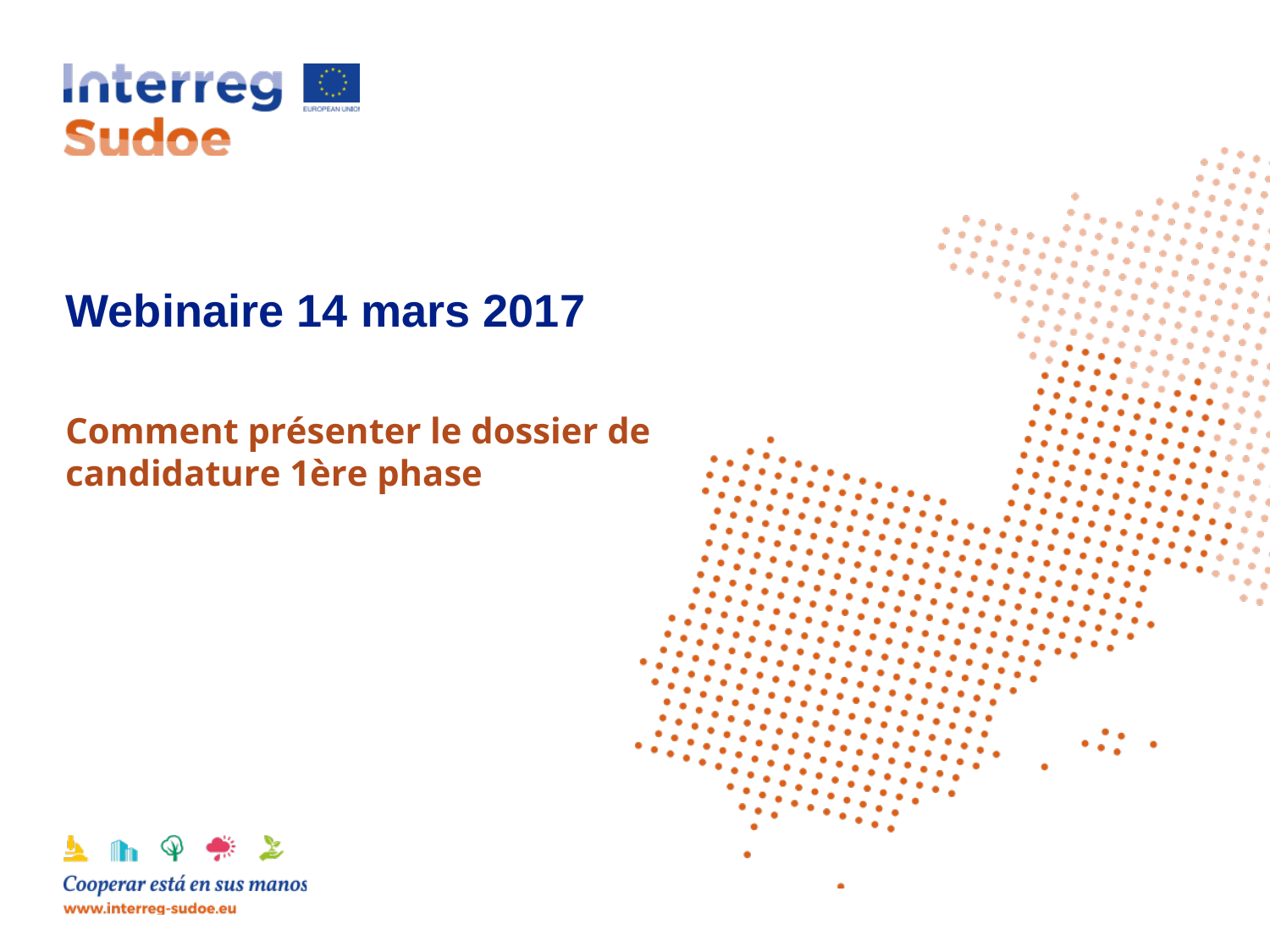

# Webinaire 14 mars 2017
Comment présenter le dossier de candidature 1ère phase